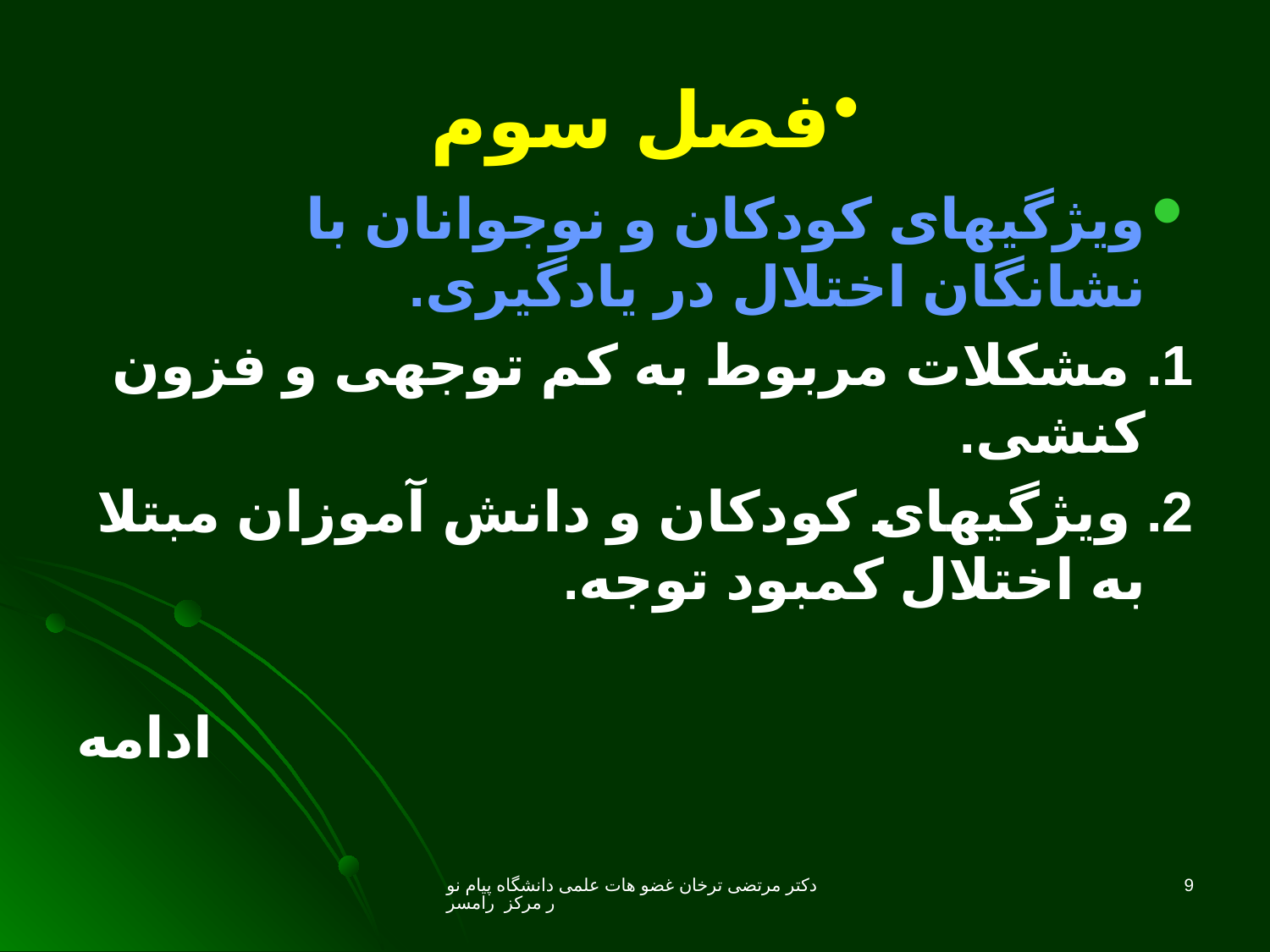

# فصل سوم
ویژگیهای کودکان و نوجوانان با نشانگان اختلال در یادگیری.
1. مشکلات مربوط به کم توجهی و فزون کنشی.
2. ویژگیهای کودکان و دانش آموزان مبتلا به اختلال کمبود توجه.

ادامه
دکتر مرتضی ترخان غضو هات علمی دانشگاه پیام نور مرکز رامسر
9